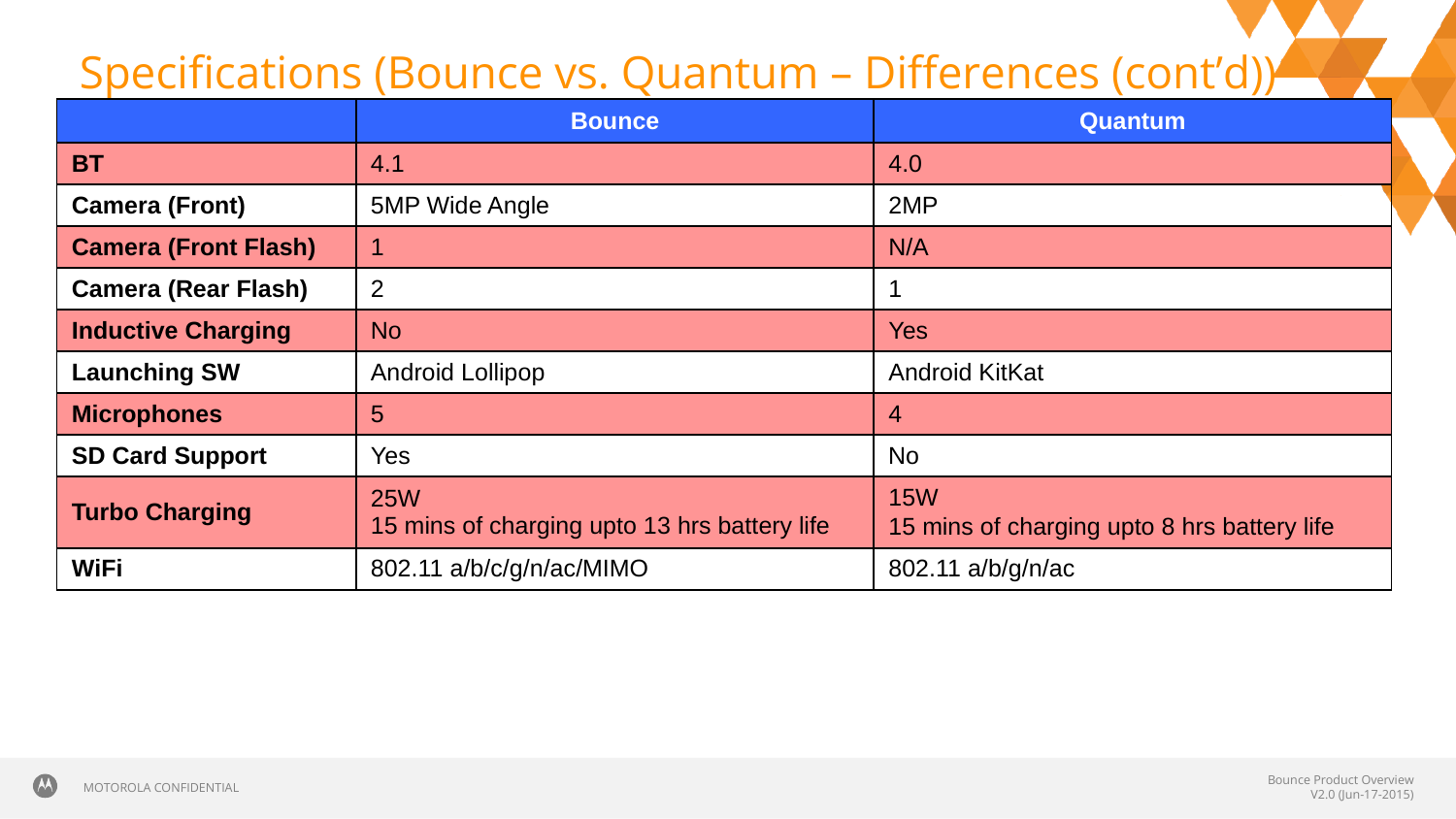

# Specifications (Bounce vs. Quantum – Differences (cont’d))
|  | Bounce | Quantum |
| --- | --- | --- |
| BT | 4.1 | 4.0 |
| Camera (Front) | 5MP Wide Angle | 2MP |
| Camera (Front Flash) | 1 | N/A |
| Camera (Rear Flash) | 2 | 1 |
| Inductive Charging | No | Yes |
| Launching SW | Android Lollipop | Android KitKat |
| Microphones | 5 | 4 |
| SD Card Support | Yes | No |
| Turbo Charging | 25W 15 mins of charging upto 13 hrs battery life | 15W 15 mins of charging upto 8 hrs battery life |
| WiFi | 802.11 a/b/c/g/n/ac/MIMO | 802.11 a/b/g/n/ac |